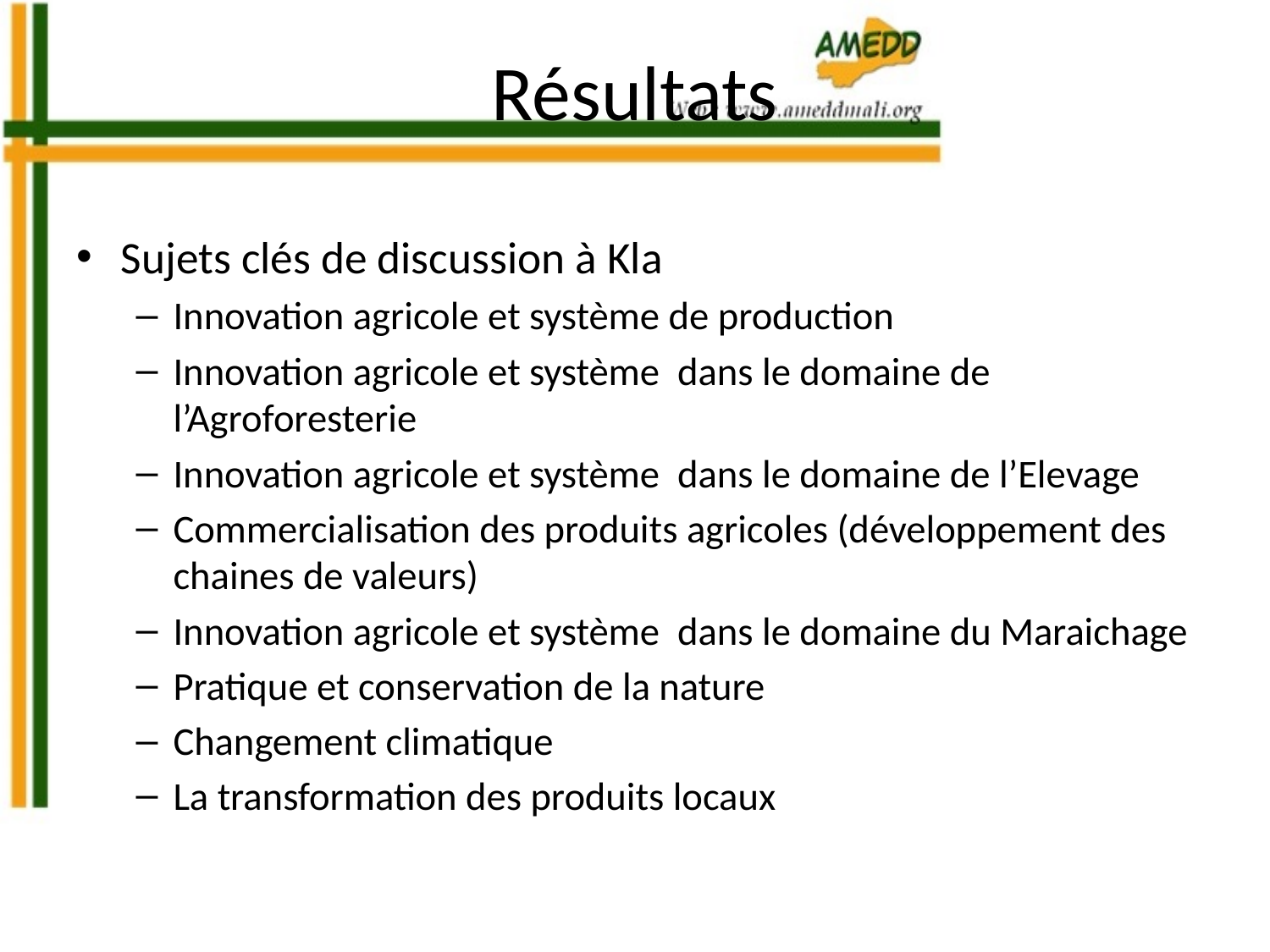

# Résultats
Sujets clés de discussion à Kla
Innovation agricole et système de production
Innovation agricole et système  dans le domaine de l’Agroforesterie
Innovation agricole et système  dans le domaine de l’Elevage
Commercialisation des produits agricoles (développement des chaines de valeurs)
Innovation agricole et système  dans le domaine du Maraichage
Pratique et conservation de la nature
Changement climatique
La transformation des produits locaux